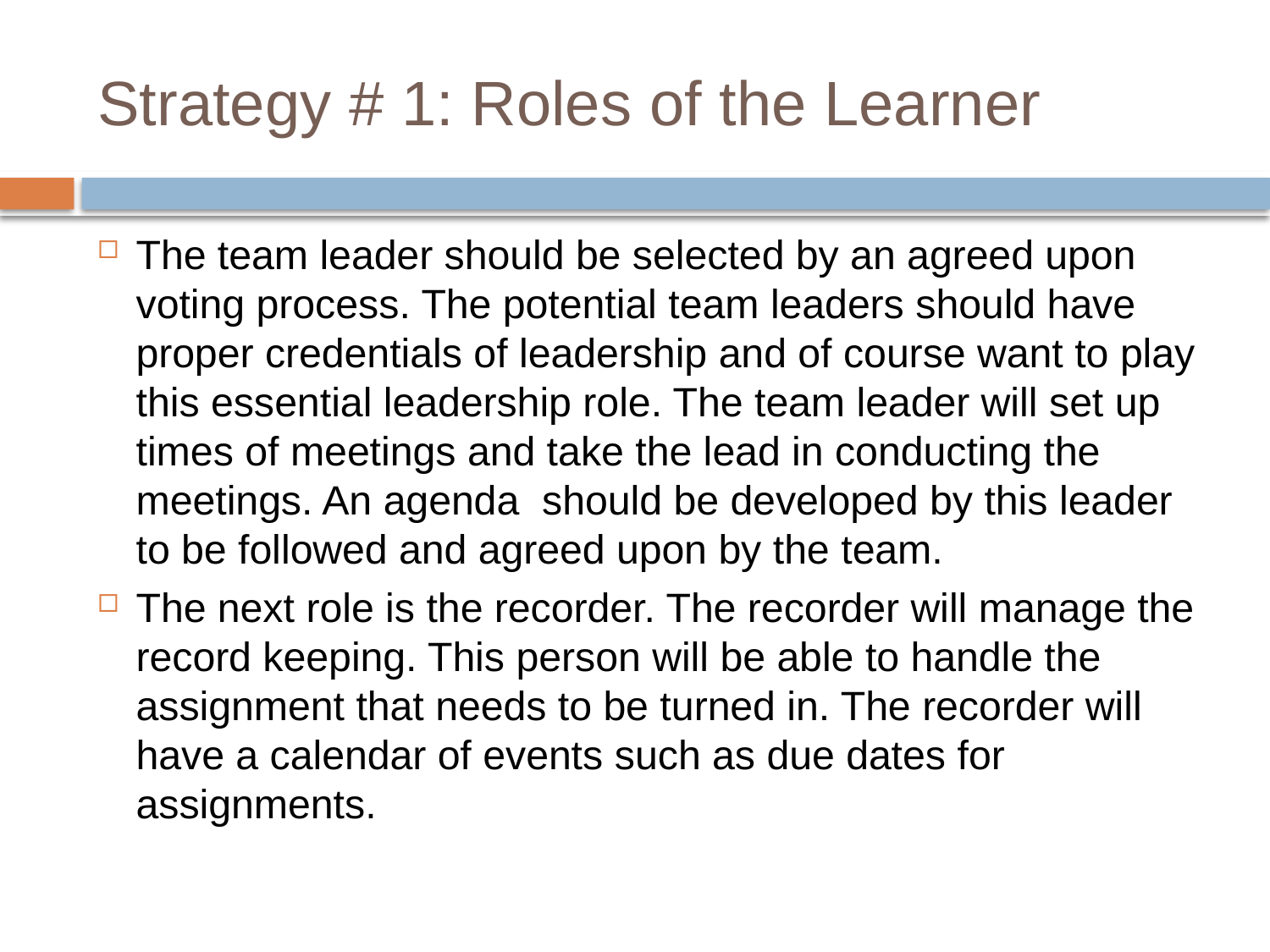

# Strategy # 1: Roles of the Learner
The team leader should be selected by an agreed upon voting process. The potential team leaders should have proper credentials of leadership and of course want to play this essential leadership role. The team leader will set up times of meetings and take the lead in conducting the meetings. An agenda  should be developed by this leader to be followed and agreed upon by the team.
The next role is the recorder. The recorder will manage the record keeping. This person will be able to handle the assignment that needs to be turned in. The recorder will have a calendar of events such as due dates for assignments.